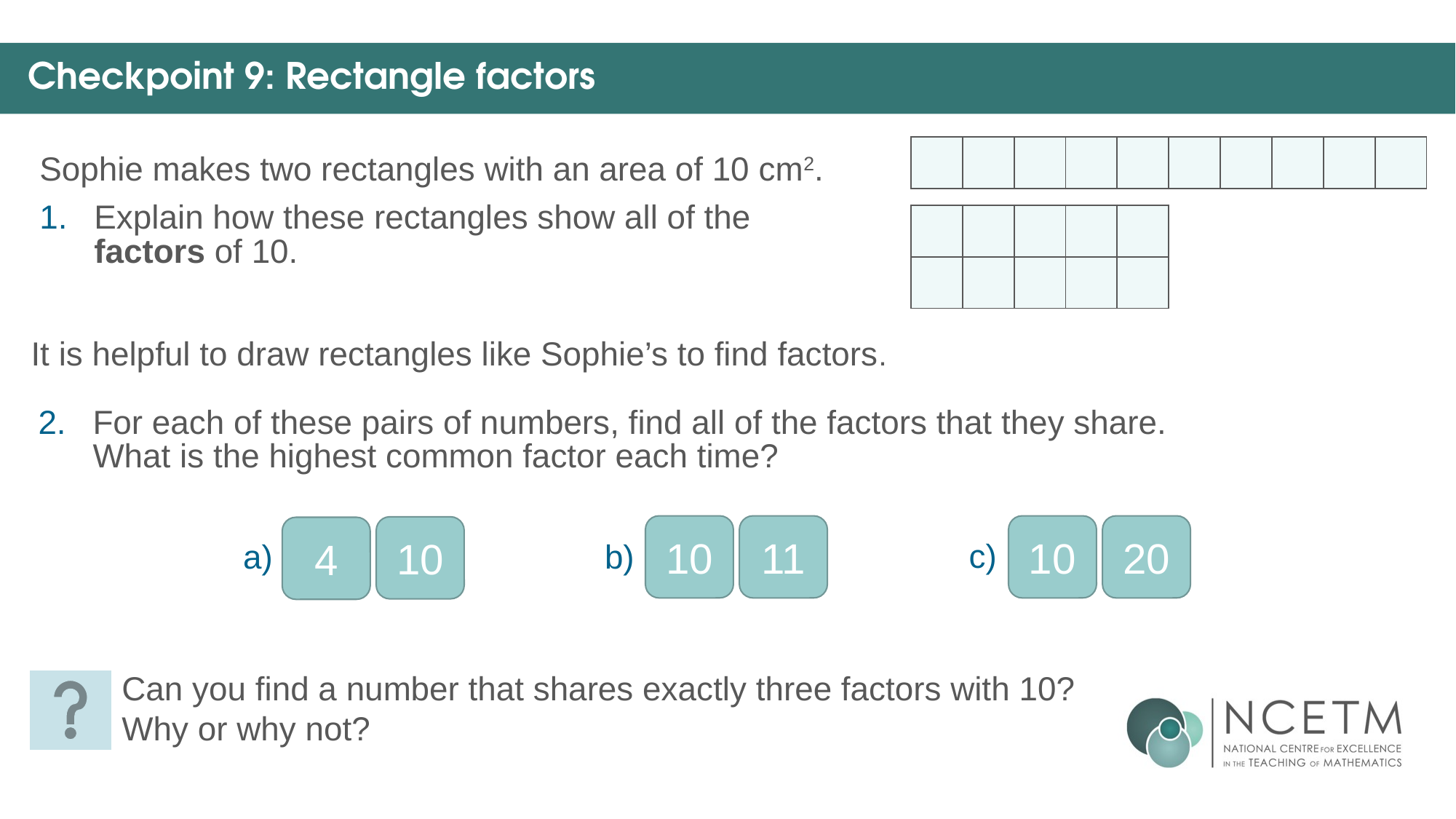

Checkpoint 9: Rectangle factors
|  |  |  |  |  |  |  |  |  |  |
| --- | --- | --- | --- | --- | --- | --- | --- | --- | --- |
Sophie makes two rectangles with an area of 10 cm2.
Explain how these rectangles show all of the factors of 10.
|  |  |  |  |  |
| --- | --- | --- | --- | --- |
|  |  |  |  |  |
It is helpful to draw rectangles like Sophie’s to find factors.
For each of these pairs of numbers, find all of the factors that they share. What is the highest common factor each time?
10
11
10
20
10
4
c)
b)
a)
Can you find a number that shares exactly three factors with 10? Why or why not?